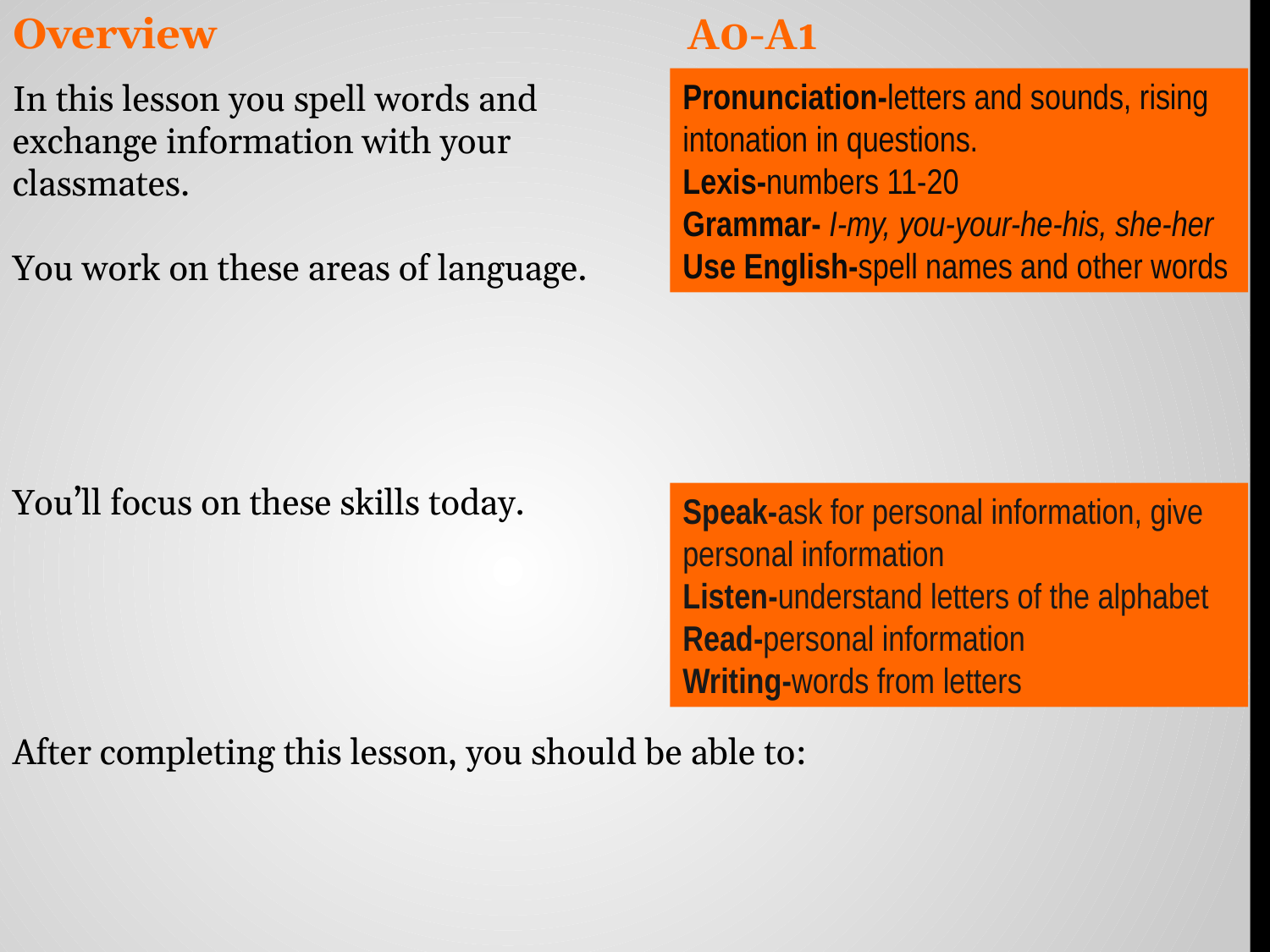

Overview
A0-A1
Pronunciation-letters and sounds, rising intonation in questions.
Lexis-numbers 11-20
Grammar- I-my, you-your-he-his, she-her
Use English-spell names and other words
In this lesson you spell words and exchange information with your classmates.

You work on these areas of language.
You’ll focus on these skills today.
Speak-ask for personal information, give personal information
Listen-understand letters of the alphabet
Read-personal information
Writing-words from letters
After completing this lesson, you should be able to: